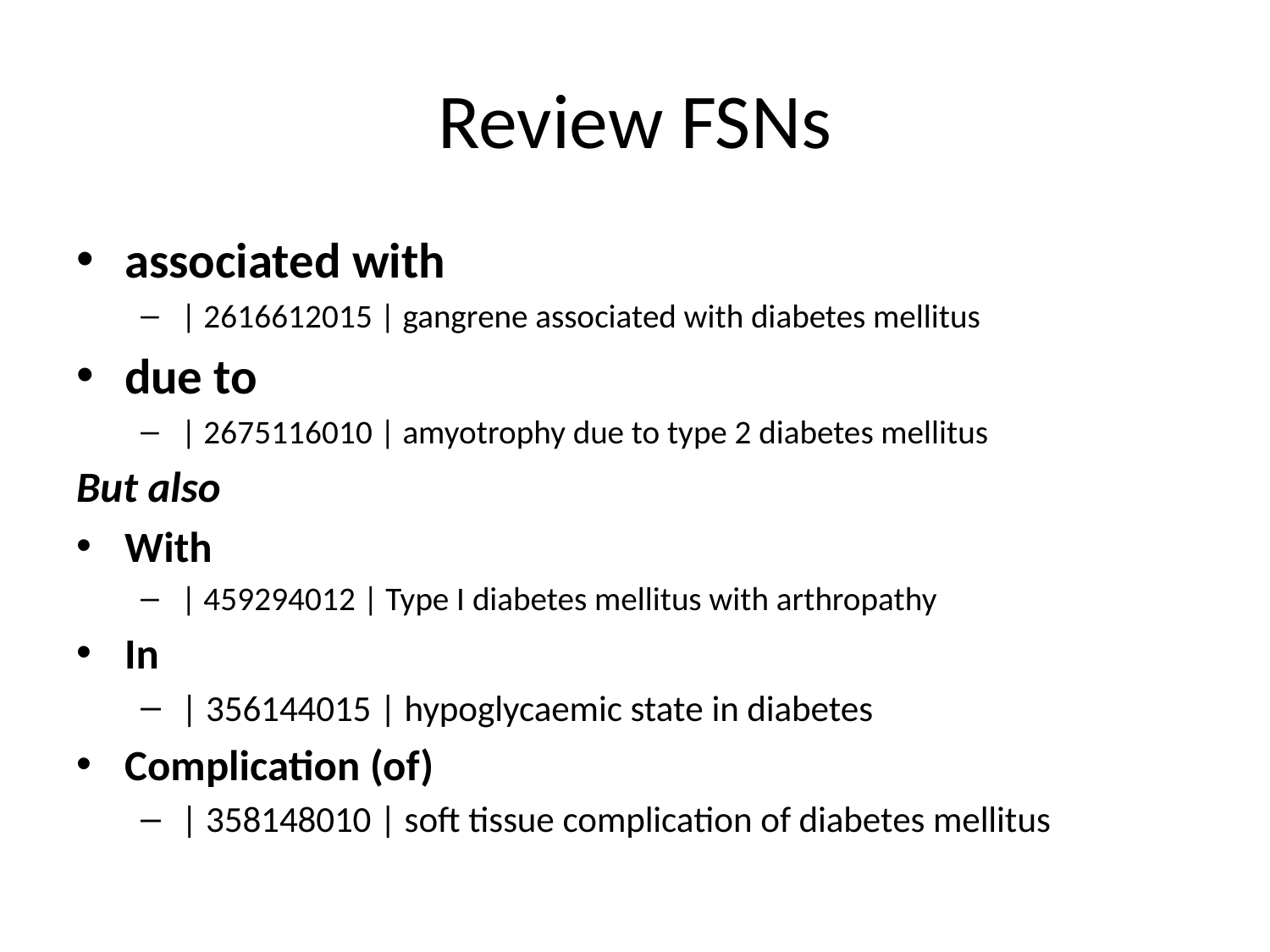

# Review FSNs
associated with
| 2616612015 | gangrene associated with diabetes mellitus
due to
| 2675116010 | amyotrophy due to type 2 diabetes mellitus
But also
With
| 459294012 | Type I diabetes mellitus with arthropathy
In
| 356144015 | hypoglycaemic state in diabetes
Complication (of)
| 358148010 | soft tissue complication of diabetes mellitus